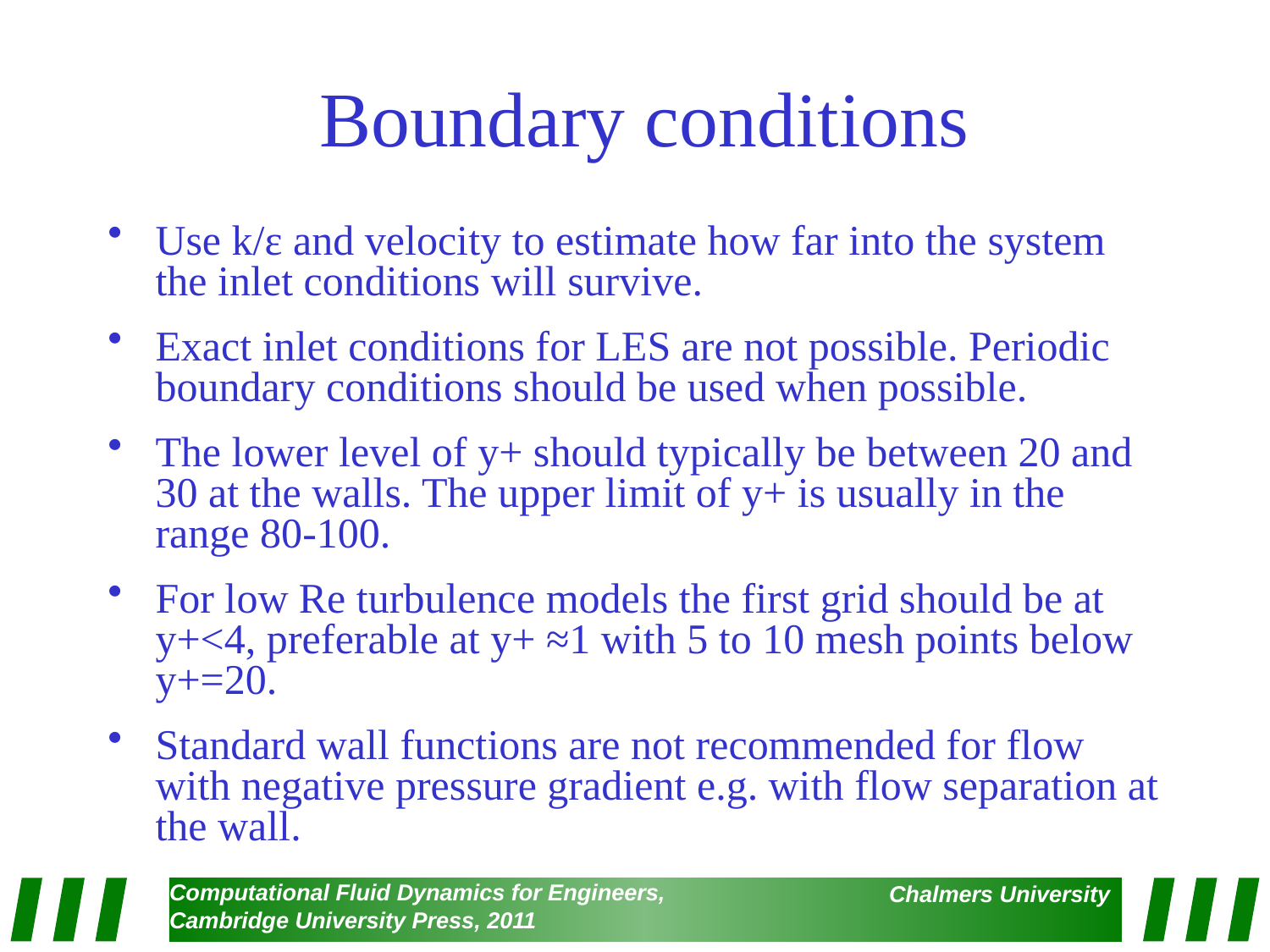

# Boundary conditions
Use k/ε and velocity to estimate how far into the system the inlet conditions will survive.

Exact inlet conditions for LES are not possible. Periodic boundary conditions should be used when possible.

The lower level of y+ should typically be between 20 and 30 at the walls. The upper limit of y+ is usually in the range 80-100.

For low Re turbulence models the first grid should be at y+<4, preferable at y+ ≈1 with 5 to 10 mesh points below y+=20.

Standard wall functions are not recommended for flow with negative pressure gradient e.g. with flow separation at the wall.